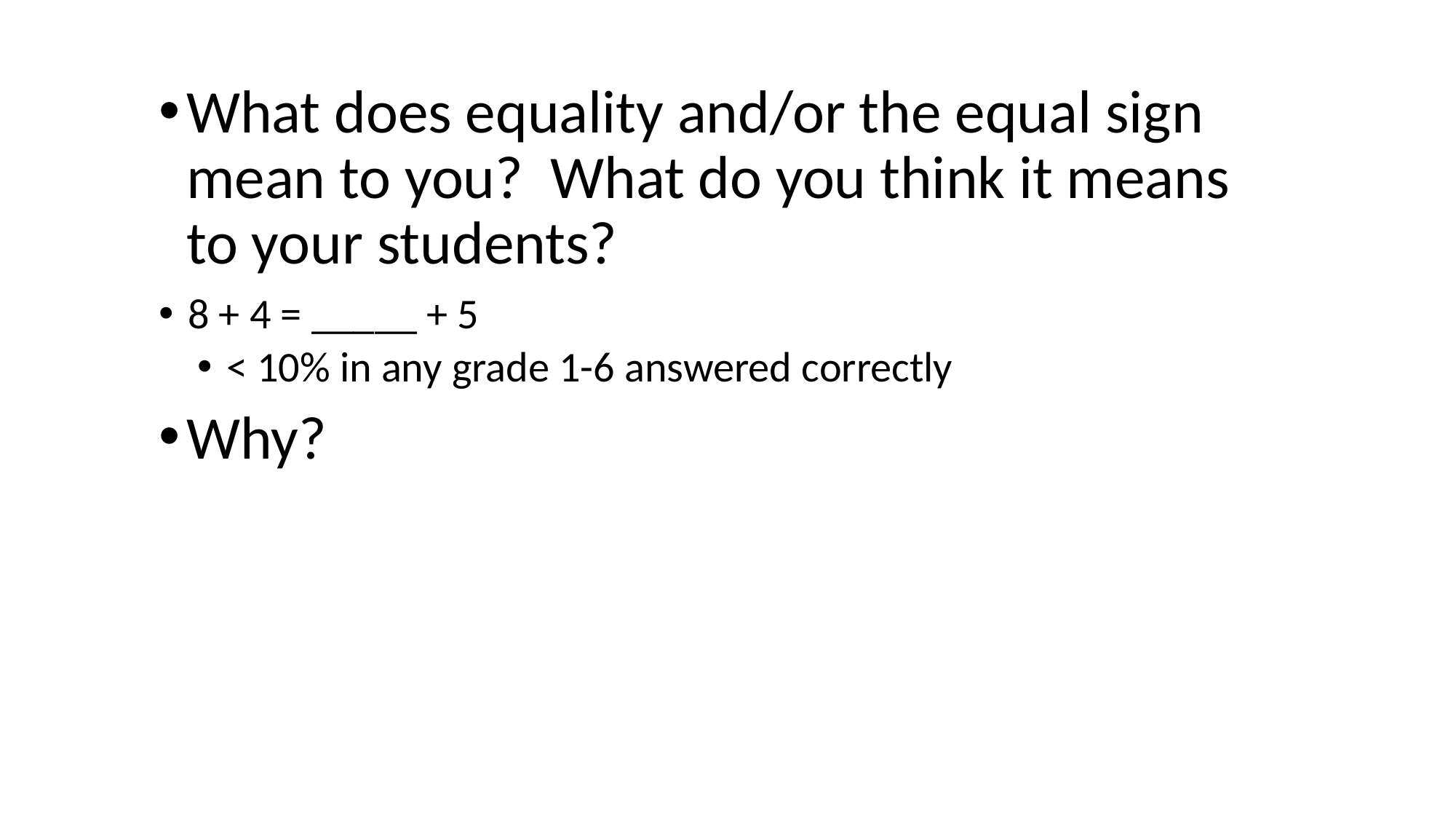

What does equality and/or the equal sign mean to you?  What do you think it means to your students?
8 + 4 = _____ + 5
< 10% in any grade 1-6 answered correctly
Why?